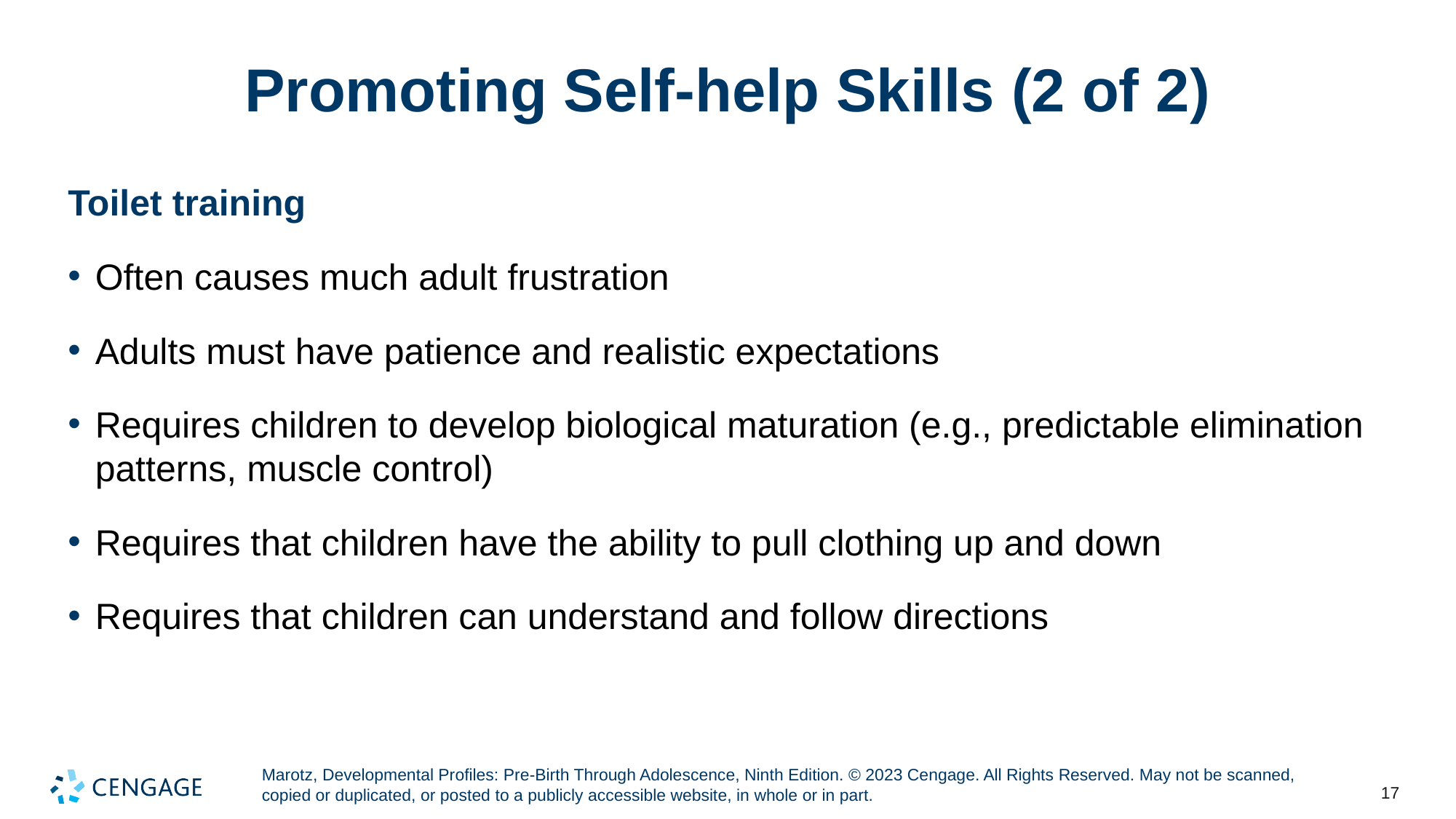

# Promoting Self-help Skills (2 of 2)
Toilet training
Often causes much adult frustration
Adults must have patience and realistic expectations
Requires children to develop biological maturation (e.g., predictable elimination patterns, muscle control)
Requires that children have the ability to pull clothing up and down
Requires that children can understand and follow directions